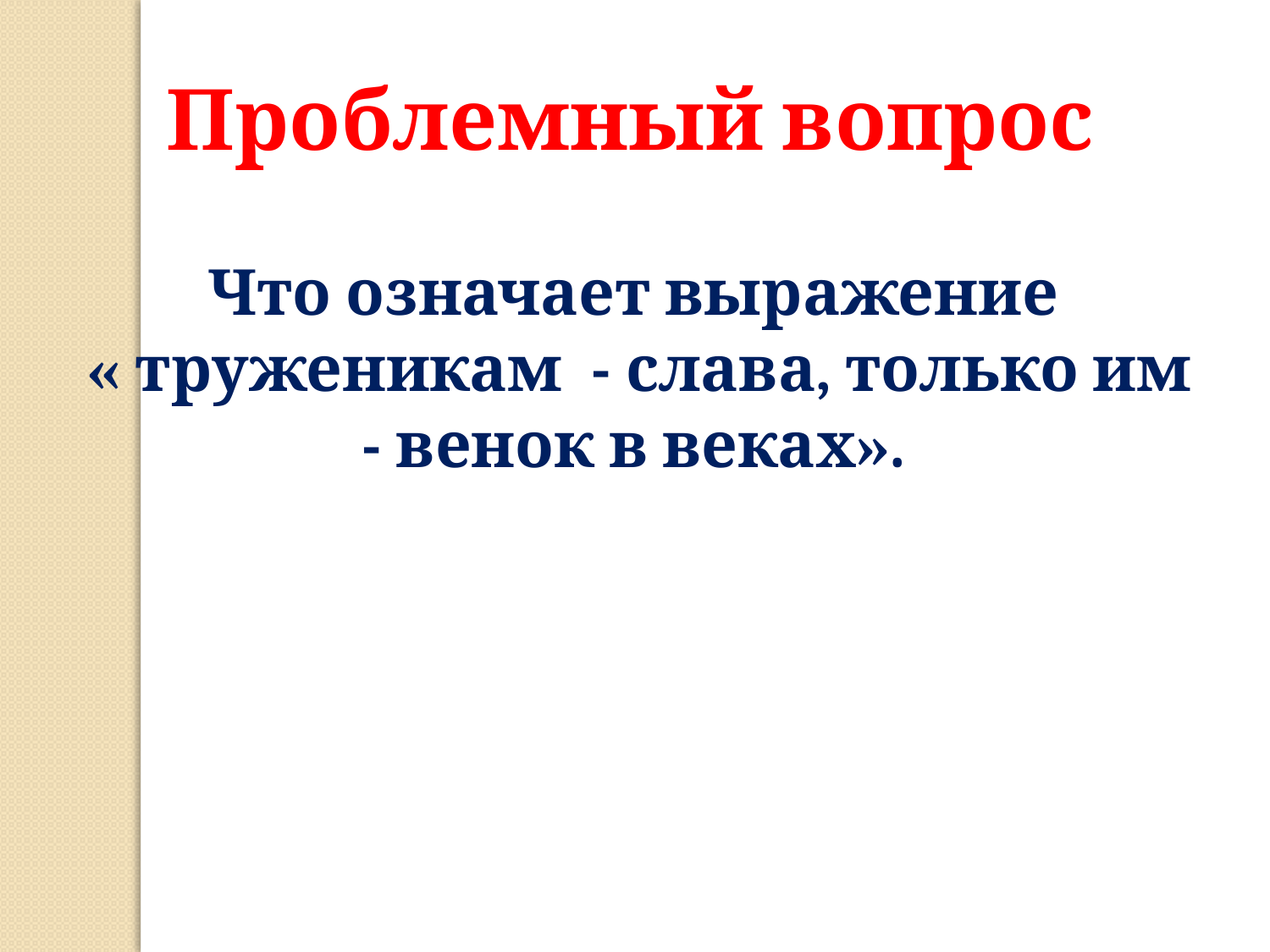

Проблемный вопрос

Что означает выражение
« труженикам  - слава, только им - венок в веках».